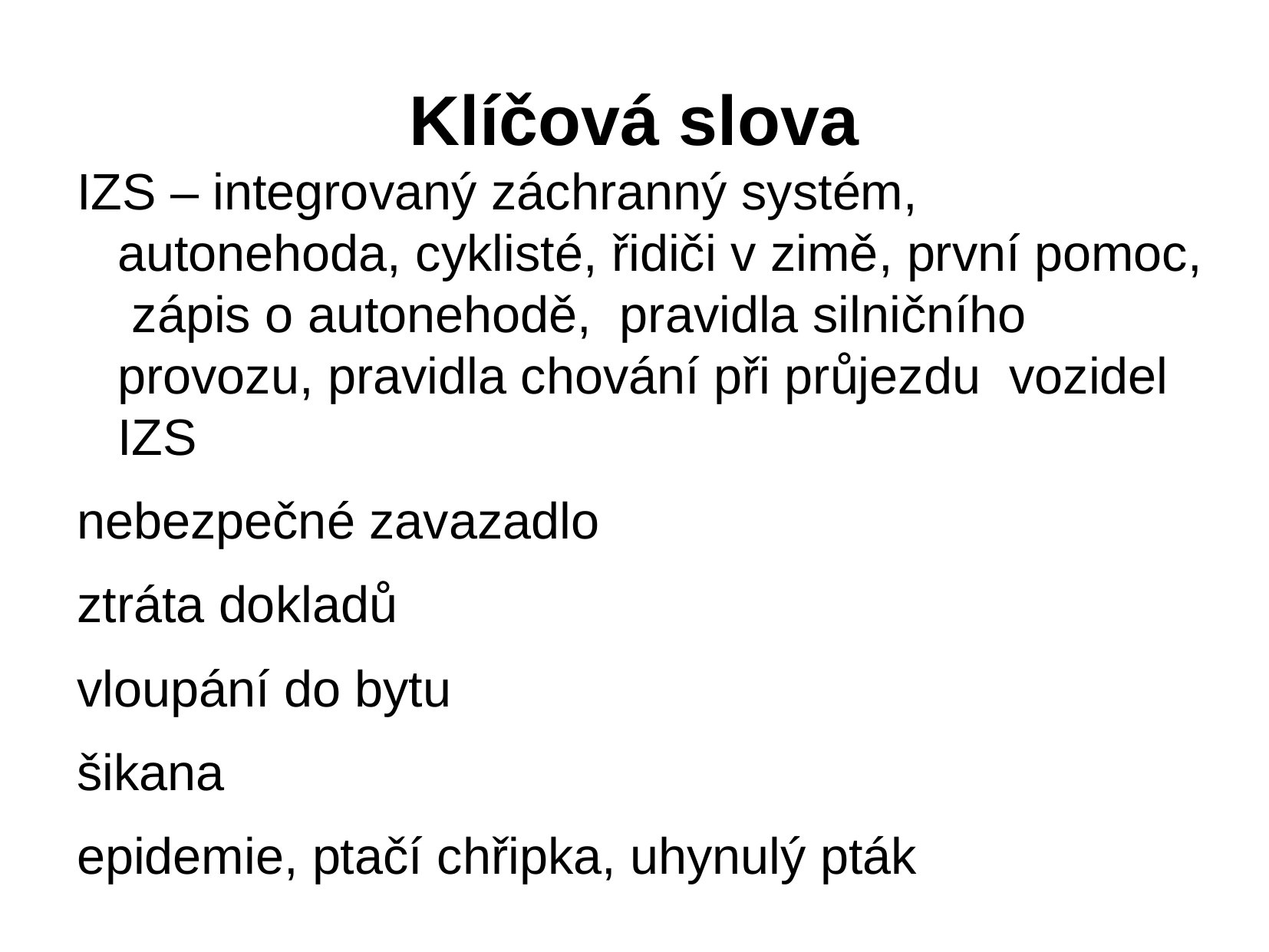

# Klíčová slova
IZS – integrovaný záchranný systém, autonehoda, cyklisté, řidiči v zimě, první pomoc,  zápis o autonehodě,  pravidla silničního provozu, pravidla chování při průjezdu  vozidel IZS
nebezpečné zavazadlo
ztráta dokladů
vloupání do bytu
šikana
epidemie, ptačí chřipka, uhynulý pták